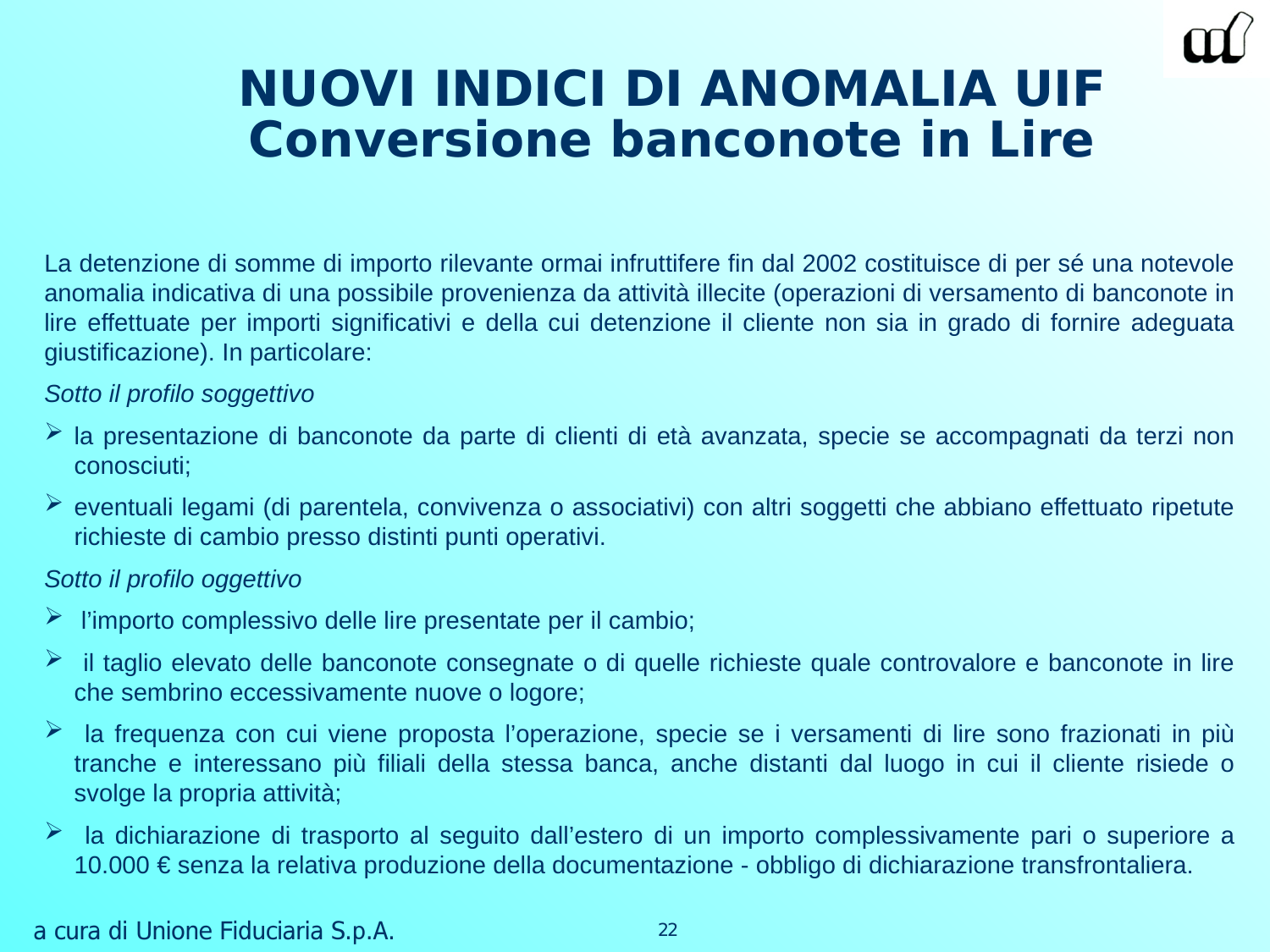

NUOVI INDICI DI ANOMALIA UIF
Conversione banconote in Lire
La detenzione di somme di importo rilevante ormai infruttifere fin dal 2002 costituisce di per sé una notevole anomalia indicativa di una possibile provenienza da attività illecite (operazioni di versamento di banconote in lire effettuate per importi significativi e della cui detenzione il cliente non sia in grado di fornire adeguata giustificazione). In particolare:
Sotto il profilo soggettivo
la presentazione di banconote da parte di clienti di età avanzata, specie se accompagnati da terzi non conosciuti;
eventuali legami (di parentela, convivenza o associativi) con altri soggetti che abbiano effettuato ripetute richieste di cambio presso distinti punti operativi.
Sotto il profilo oggettivo
 l’importo complessivo delle lire presentate per il cambio;
 il taglio elevato delle banconote consegnate o di quelle richieste quale controvalore e banconote in lire che sembrino eccessivamente nuove o logore;
 la frequenza con cui viene proposta l’operazione, specie se i versamenti di lire sono frazionati in più tranche e interessano più filiali della stessa banca, anche distanti dal luogo in cui il cliente risiede o svolge la propria attività;
 la dichiarazione di trasporto al seguito dall’estero di un importo complessivamente pari o superiore a 10.000 € senza la relativa produzione della documentazione - obbligo di dichiarazione transfrontaliera.